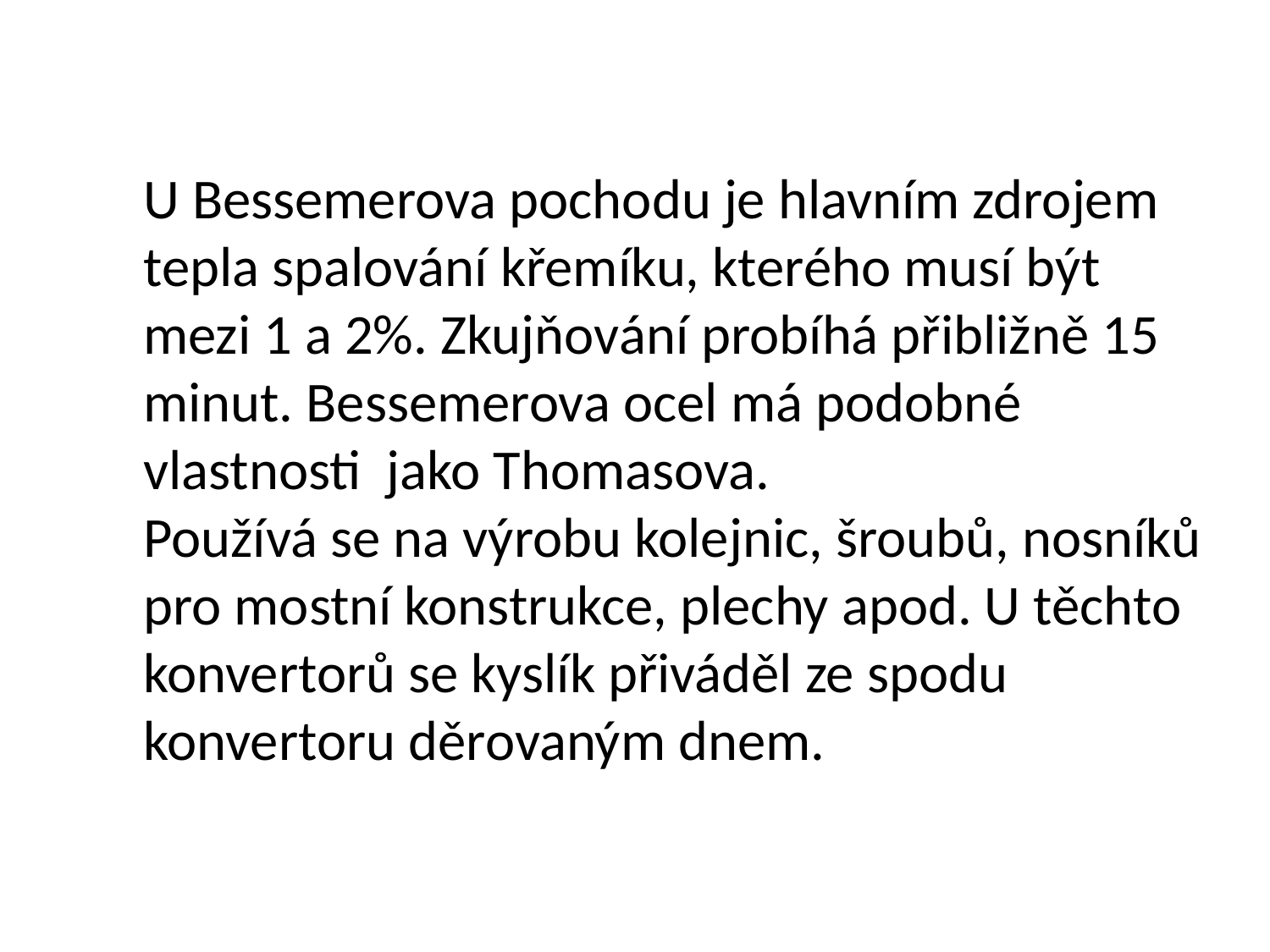

U Bessemerova pochodu je hlavním zdrojem
tepla spalování křemíku, kterého musí být
mezi 1 a 2%. Zkujňování probíhá přibližně 15
minut. Bessemerova ocel má podobné
vlastnosti  jako Thomasova.
Používá se na výrobu kolejnic, šroubů, nosníků
pro mostní konstrukce, plechy apod. U těchto
konvertorů se kyslík přiváděl ze spodu
konvertoru děrovaným dnem.